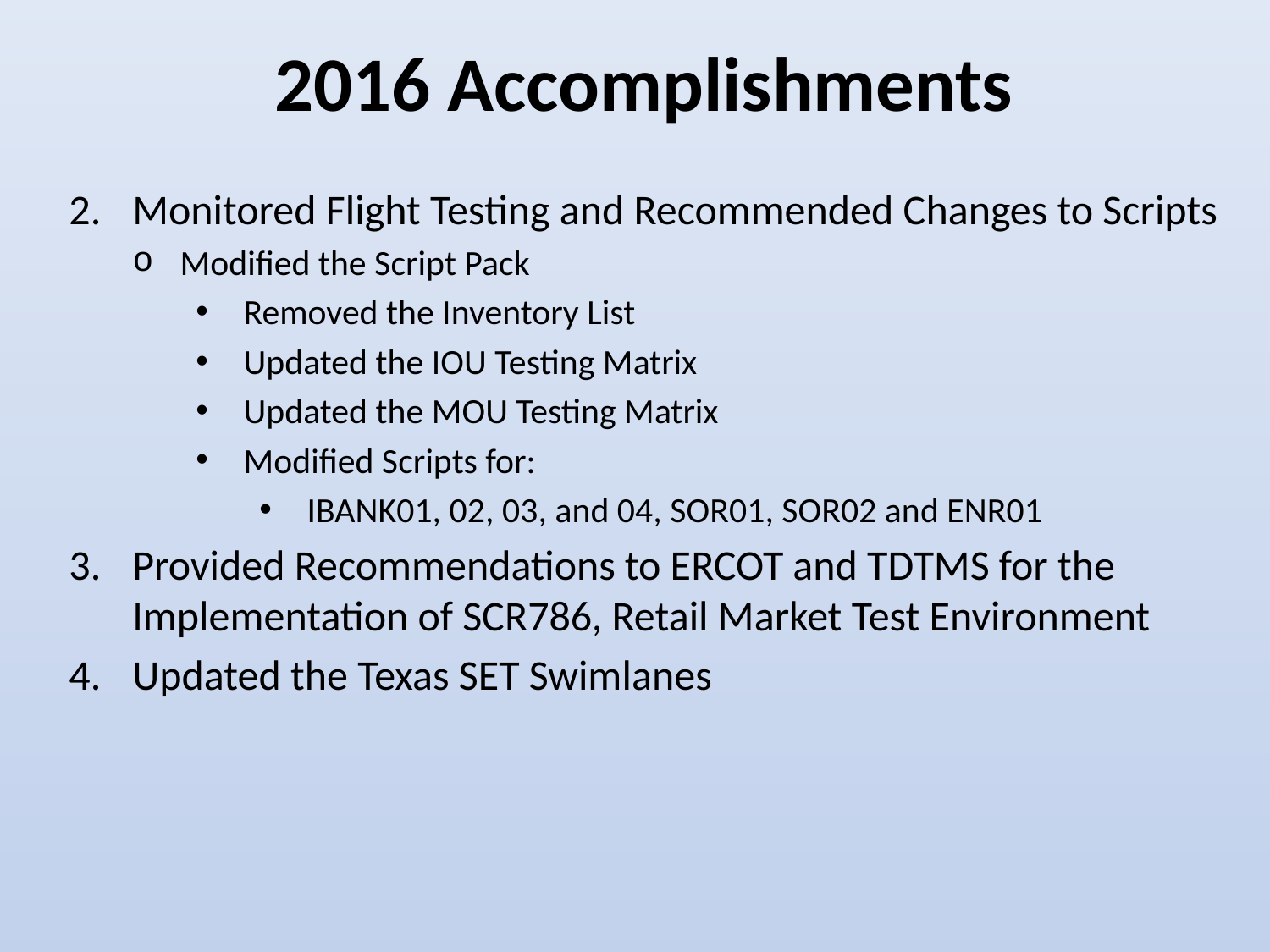

2016 Accomplishments

Monitored Flight Testing and Recommended Changes to Scripts
Modified the Script Pack
Removed the Inventory List
Updated the IOU Testing Matrix
Updated the MOU Testing Matrix
Modified Scripts for:
IBANK01, 02, 03, and 04, SOR01, SOR02 and ENR01
Provided Recommendations to ERCOT and TDTMS for the Implementation of SCR786, Retail Market Test Environment
Updated the Texas SET Swimlanes